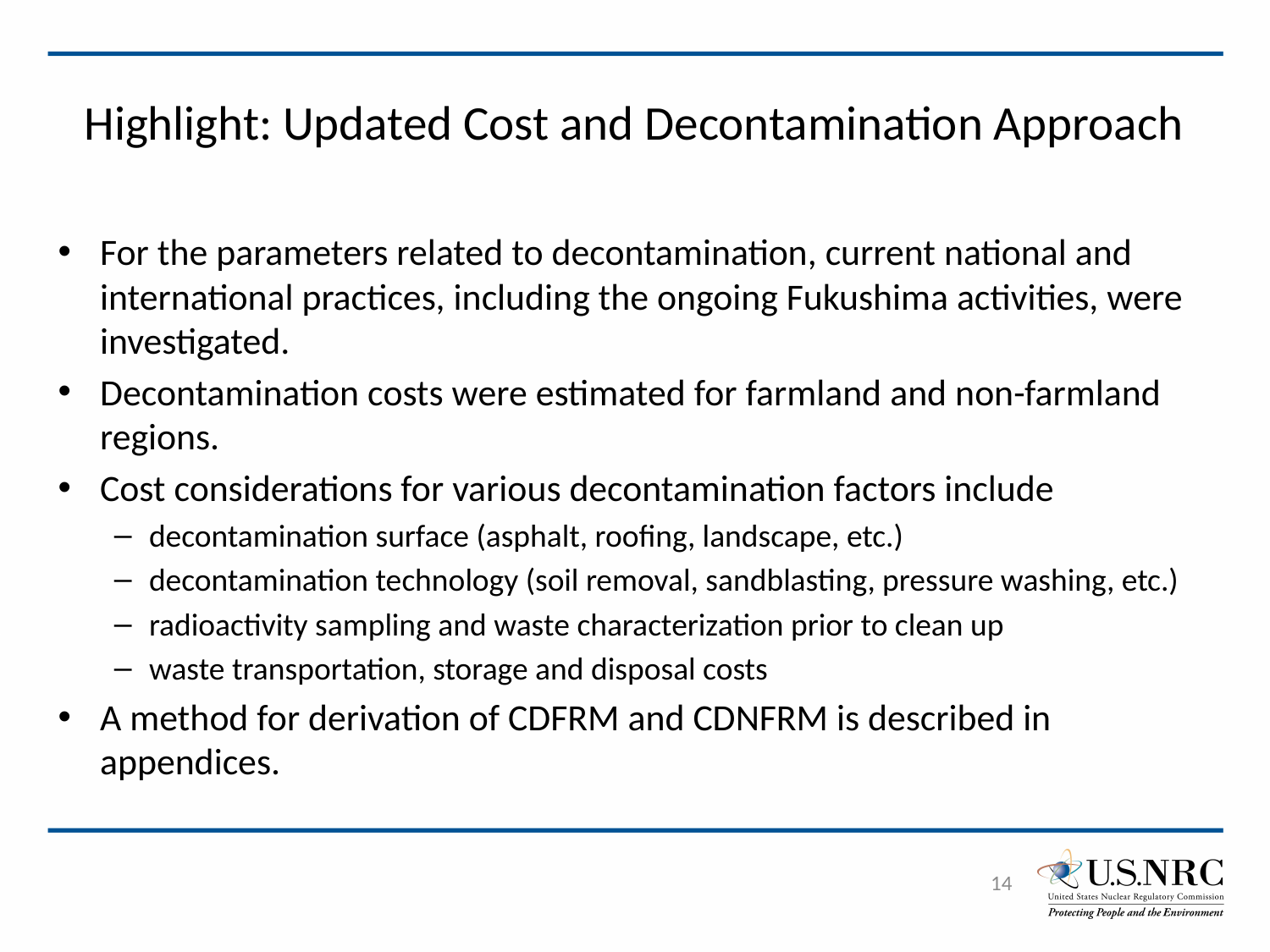

# Highlight: Updated Cost and Decontamination Approach
For the parameters related to decontamination, current national and international practices, including the ongoing Fukushima activities, were investigated.
Decontamination costs were estimated for farmland and non-farmland regions.
Cost considerations for various decontamination factors include
decontamination surface (asphalt, roofing, landscape, etc.)
decontamination technology (soil removal, sandblasting, pressure washing, etc.)
radioactivity sampling and waste characterization prior to clean up
waste transportation, storage and disposal costs
A method for derivation of CDFRM and CDNFRM is described in appendices.

14